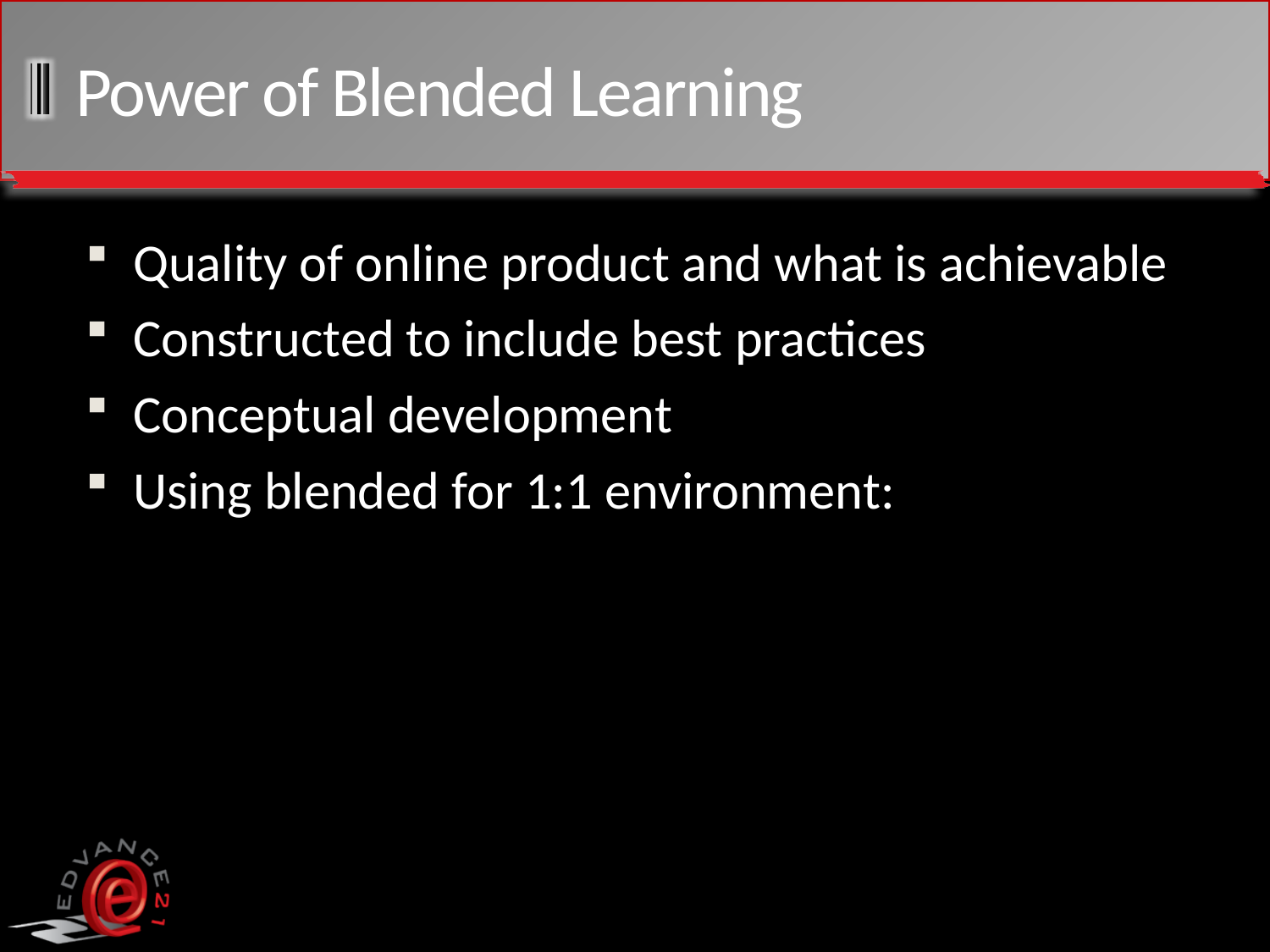

# Power of Blended Learning
Quality of online product and what is achievable
Constructed to include best practices
Conceptual development
Using blended for 1:1 environment: